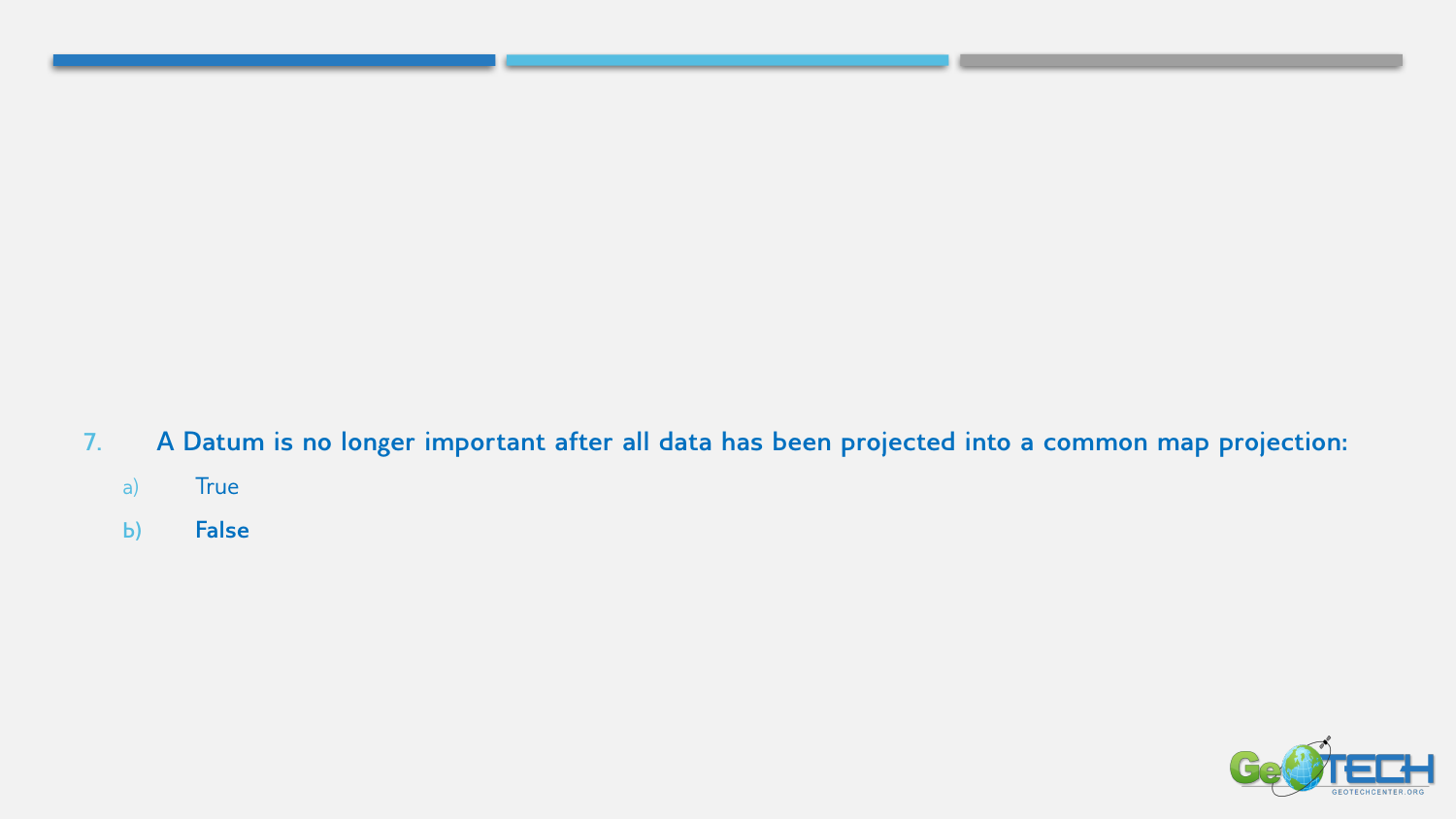

#
A Datum is no longer important after all data has been projected into a common map projection:
True
False